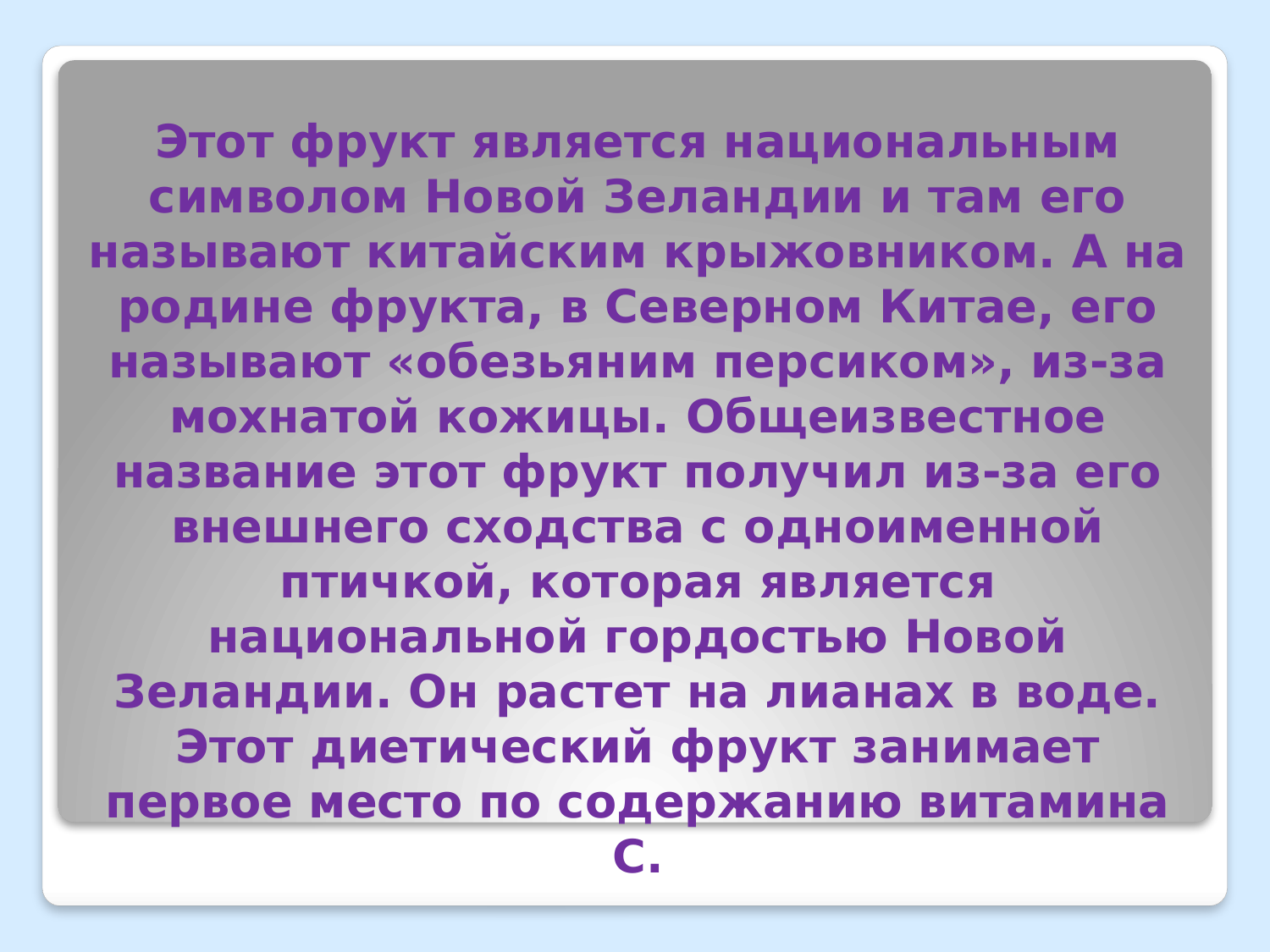

# Этот фрукт является национальным символом Новой Зеландии и там его называют китайским крыжовником. А на родине фрукта, в Северном Китае, его называют «обезьяним персиком», из-за мохнатой кожицы. Общеизвестное название этот фрукт получил из-за его внешнего сходства с одноименной птичкой, которая является национальной гордостью Новой Зеландии. Он растет на лианах в воде. Этот диетический фрукт занимает первое место по содержанию витамина С.